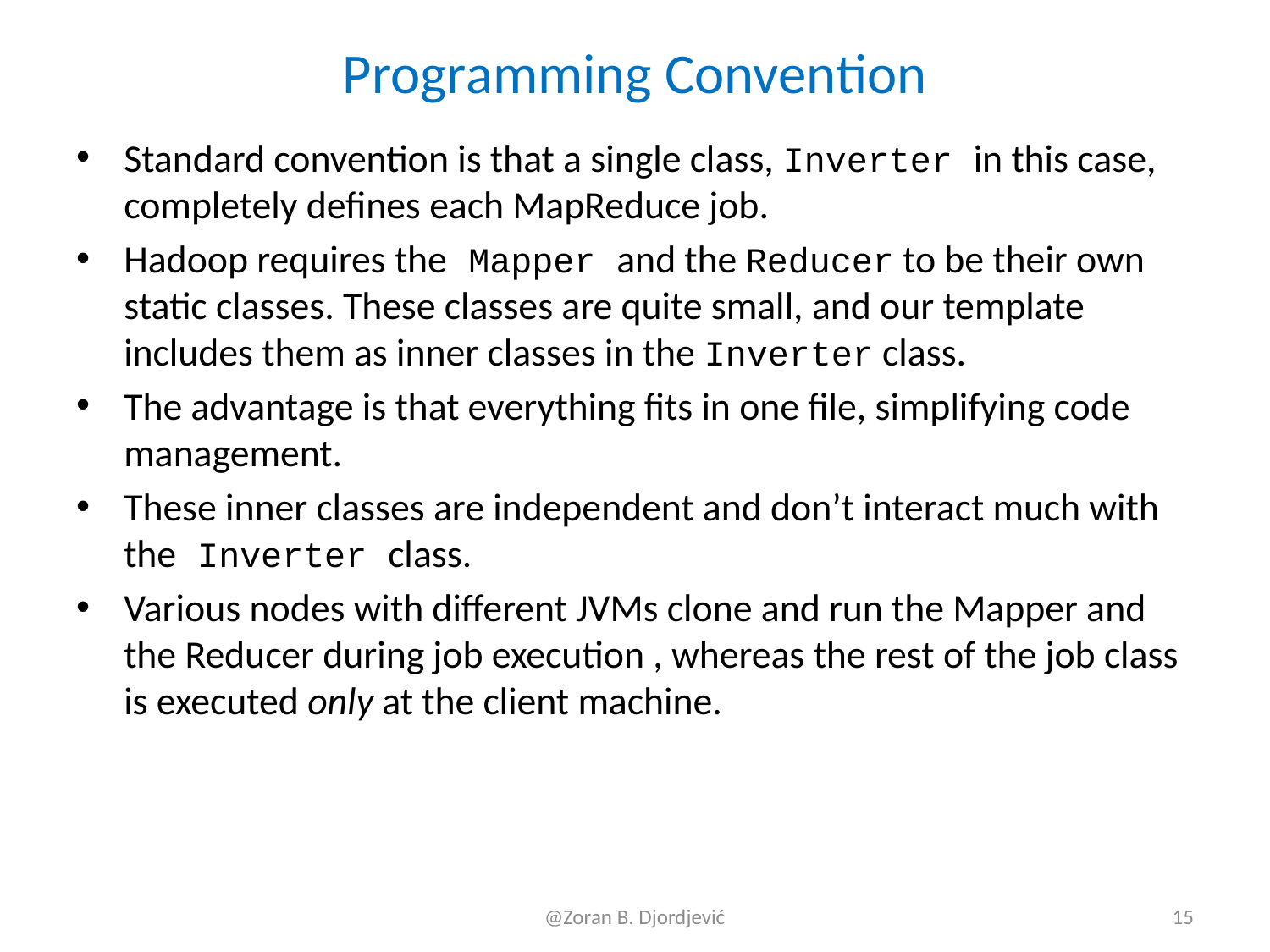

# Programming Convention
Standard convention is that a single class, Inverter in this case, completely defines each MapReduce job.
Hadoop requires the Mapper and the Reducer to be their own static classes. These classes are quite small, and our template includes them as inner classes in the Inverter class.
The advantage is that everything fits in one file, simplifying code management.
These inner classes are independent and don’t interact much with the Inverter class.
Various nodes with different JVMs clone and run the Mapper and the Reducer during job execution , whereas the rest of the job class is executed only at the client machine.
@Zoran B. Djordjević
15